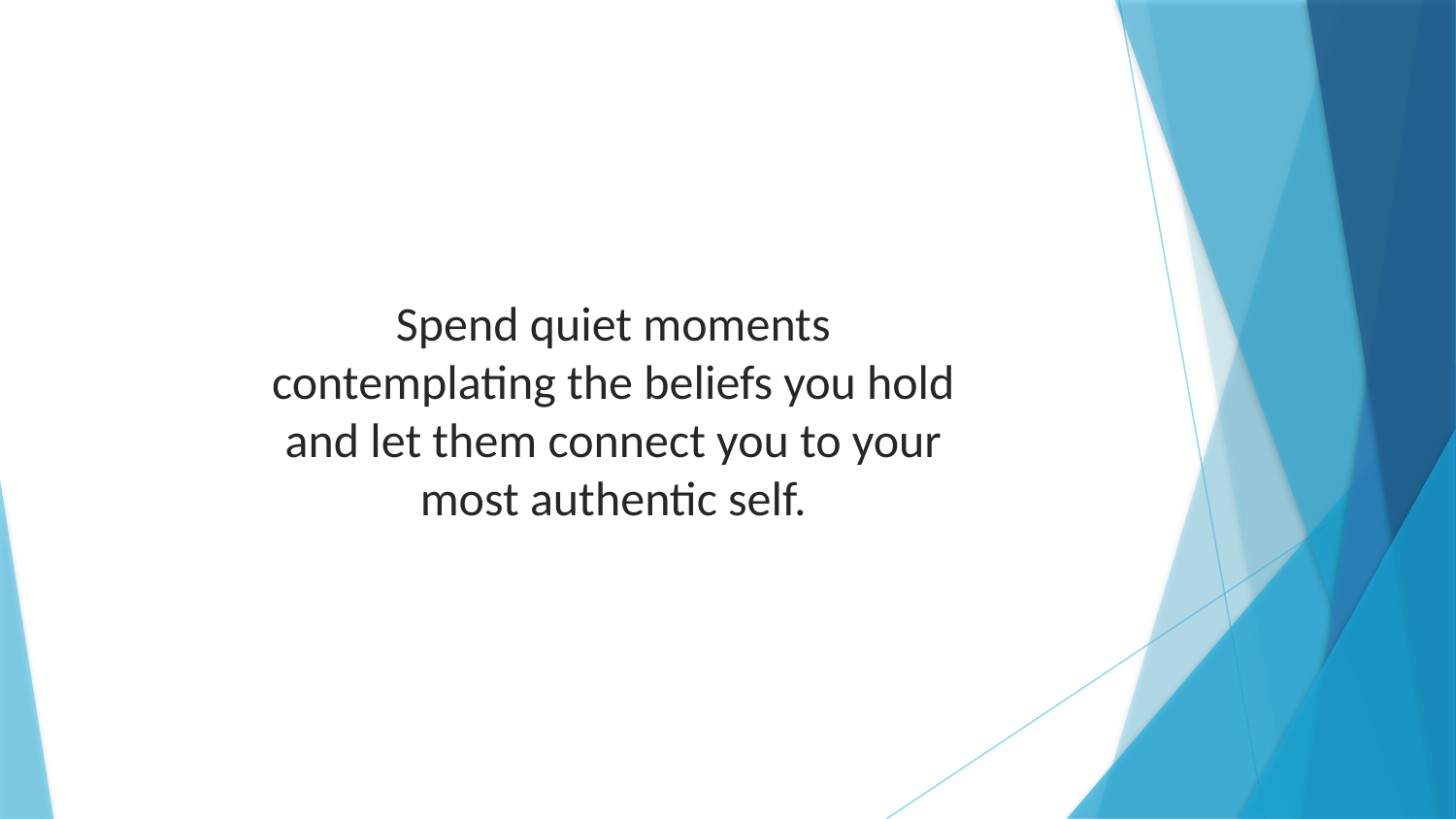

Spend quiet moments contemplating the beliefs you hold and let them connect you to your most authentic self.